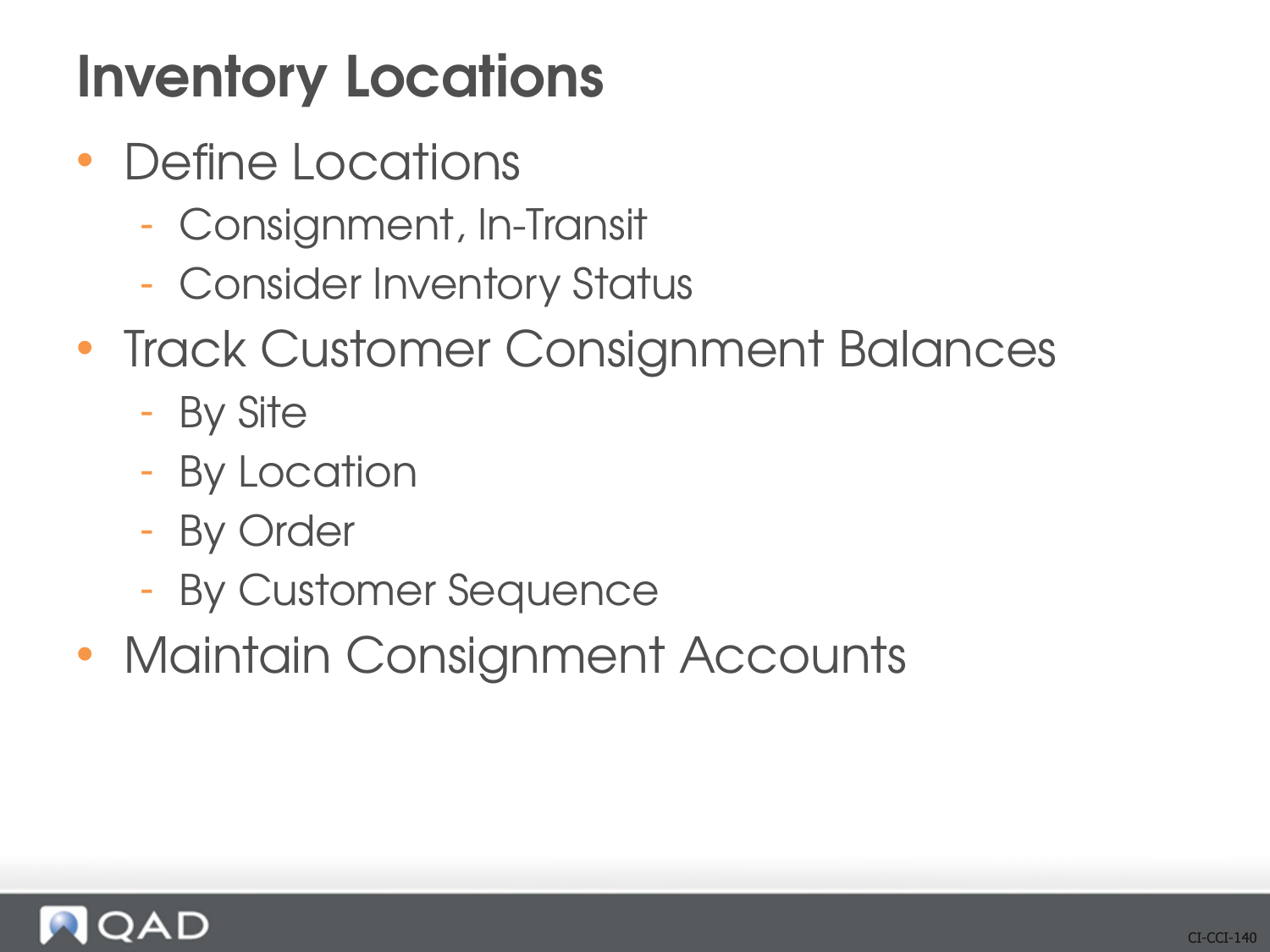

# Inventory Locations
Define Locations
Consignment, In-Transit
Consider Inventory Status
Track Customer Consignment Balances
By Site
By Location
By Order
By Customer Sequence
Maintain Consignment Accounts

CI-CCI-140